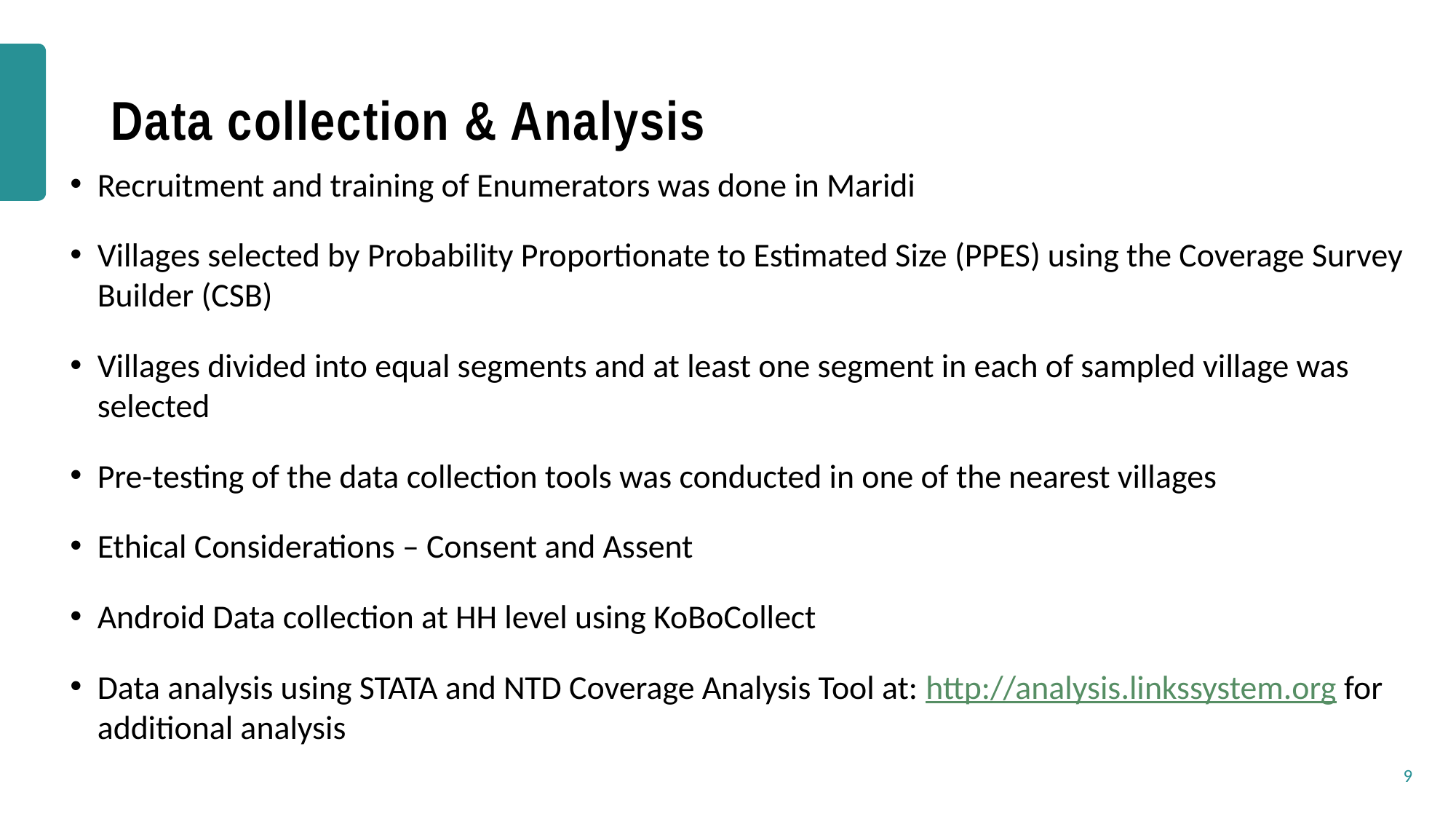

# Data collection & Analysis
Recruitment and training of Enumerators was done in Maridi
Villages selected by Probability Proportionate to Estimated Size (PPES) using the Coverage Survey Builder (CSB)
Villages divided into equal segments and at least one segment in each of sampled village was selected
Pre-testing of the data collection tools was conducted in one of the nearest villages
Ethical Considerations – Consent and Assent
Android Data collection at HH level using KoBoCollect
Data analysis using STATA and NTD Coverage Analysis Tool at: http://analysis.linkssystem.org for additional analysis

9